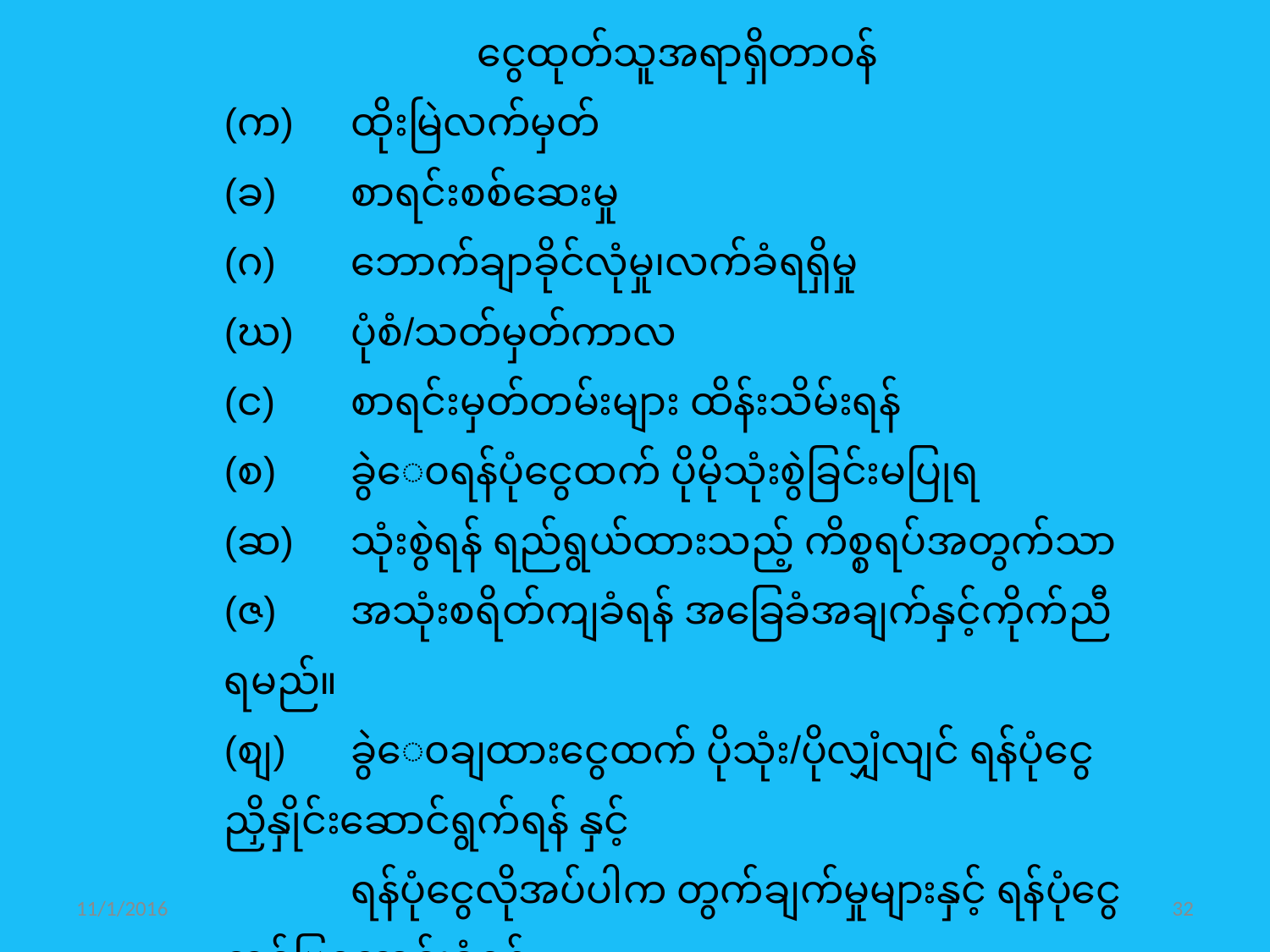

ငွေထုတ်သူအရာရှိတာ၀န်
(က)	ထိုးမြဲလက်မှတ်
(ခ)	စာရင်းစစ်ဆေးမှု
(ဂ)	ဘောက်ချာခိုင်လုံမှု၊လက်ခံရရှိမှု
(ဃ)	ပုံစံ/သတ်မှတ်ကာလ
(င)	စာရင်းမှတ်တမ်းများ ထိန်းသိမ်းရန်
(စ)	ခွဲ‌ေ၀ရန်ပုံငွေထက် ပိုမိုသုံးစွဲခြင်းမပြုရ
(ဆ)	သုံးစွဲရန် ရည်ရွယ်ထားသည့် ကိစ္စရပ်အတွက်သာ
(ဇ)	အသုံးစရိတ်ကျခံရန် အခြေခံအချက်နှင့်ကိုက်ညီရမည်။
(စျ)	ခွဲ‌ေ၀ချထားငွေထက် ပိုသုံး/ပိုလျှံလျင် ရန်ပုံငွေညှိနှိုင်းဆောင်ရွက်ရန် နှင့်
    	ရန်ပုံငွေလိုအပ်ပါက တွက်ချက်မှုများနှင့် ရန်ပုံငွေတင်ပြတောင်းခံရန်
(ည)	ပြီးခဲ့သောဘဏ္ဍာနှစ်မှ အသုံးစရိတ်များ(မီတာ၊တယ်လီဖုန်းတို့မှအပ)ကို
	လက်ရှိဘဏ္ဍာရေးနှစ်မှကျခံသုံးစွဲခွင့်မပြုရ၊ဦးစီးဌာနမှခွင့်ပြုမိန့်ပါရမည်။

11/1/2016
32